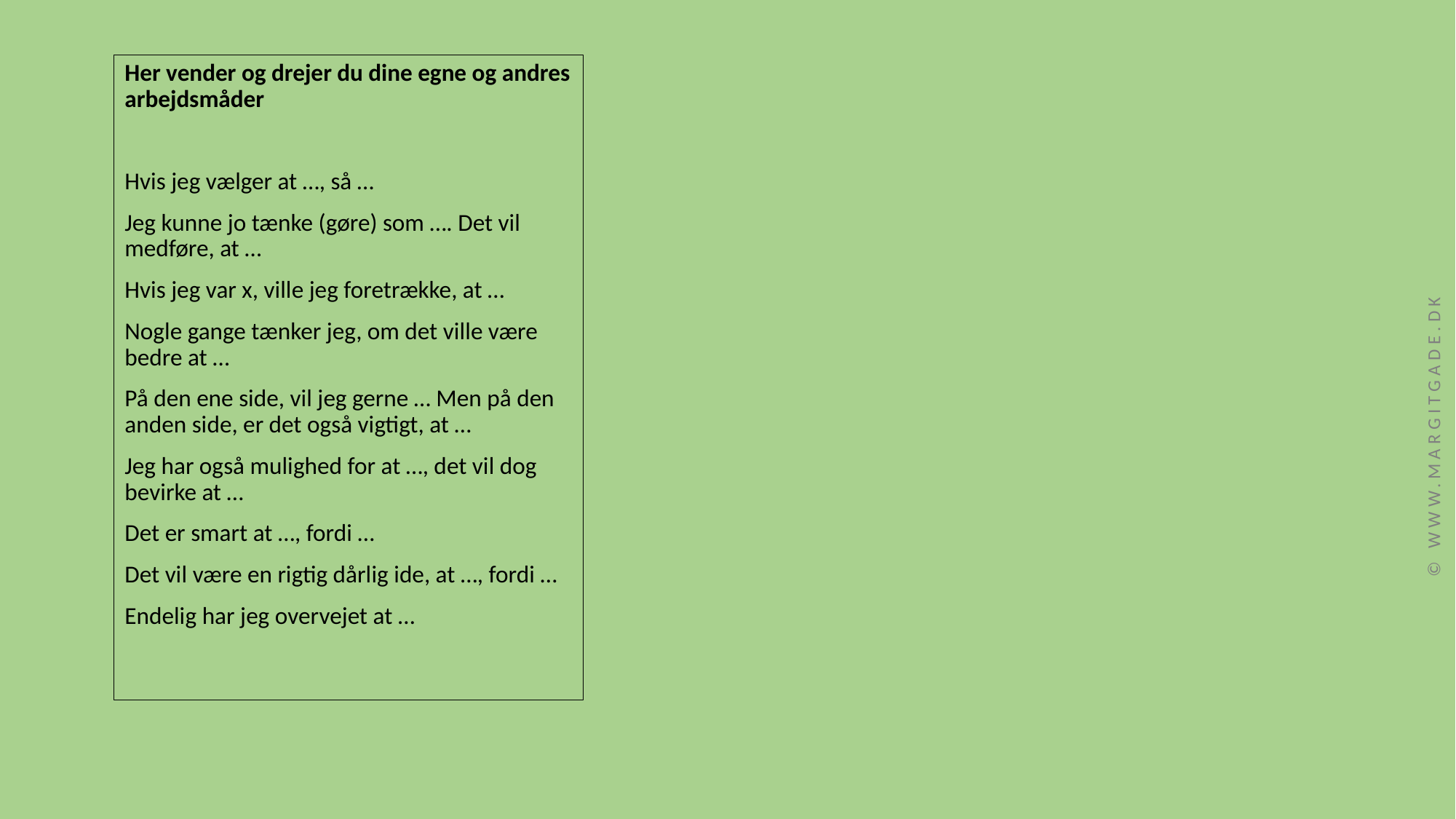

Her vender og drejer du dine egne og andres arbejdsmåder

Hvis jeg vælger at …, så …
Jeg kunne jo tænke (gøre) som …. Det vil medføre, at …
Hvis jeg var x, ville jeg foretrække, at …
Nogle gange tænker jeg, om det ville være bedre at …
På den ene side, vil jeg gerne … Men på den anden side, er det også vigtigt, at …
Jeg har også mulighed for at …, det vil dog bevirke at …
Det er smart at …, fordi …
Det vil være en rigtig dårlig ide, at …, fordi …
Endelig har jeg overvejet at …

© www.margitgade.dk